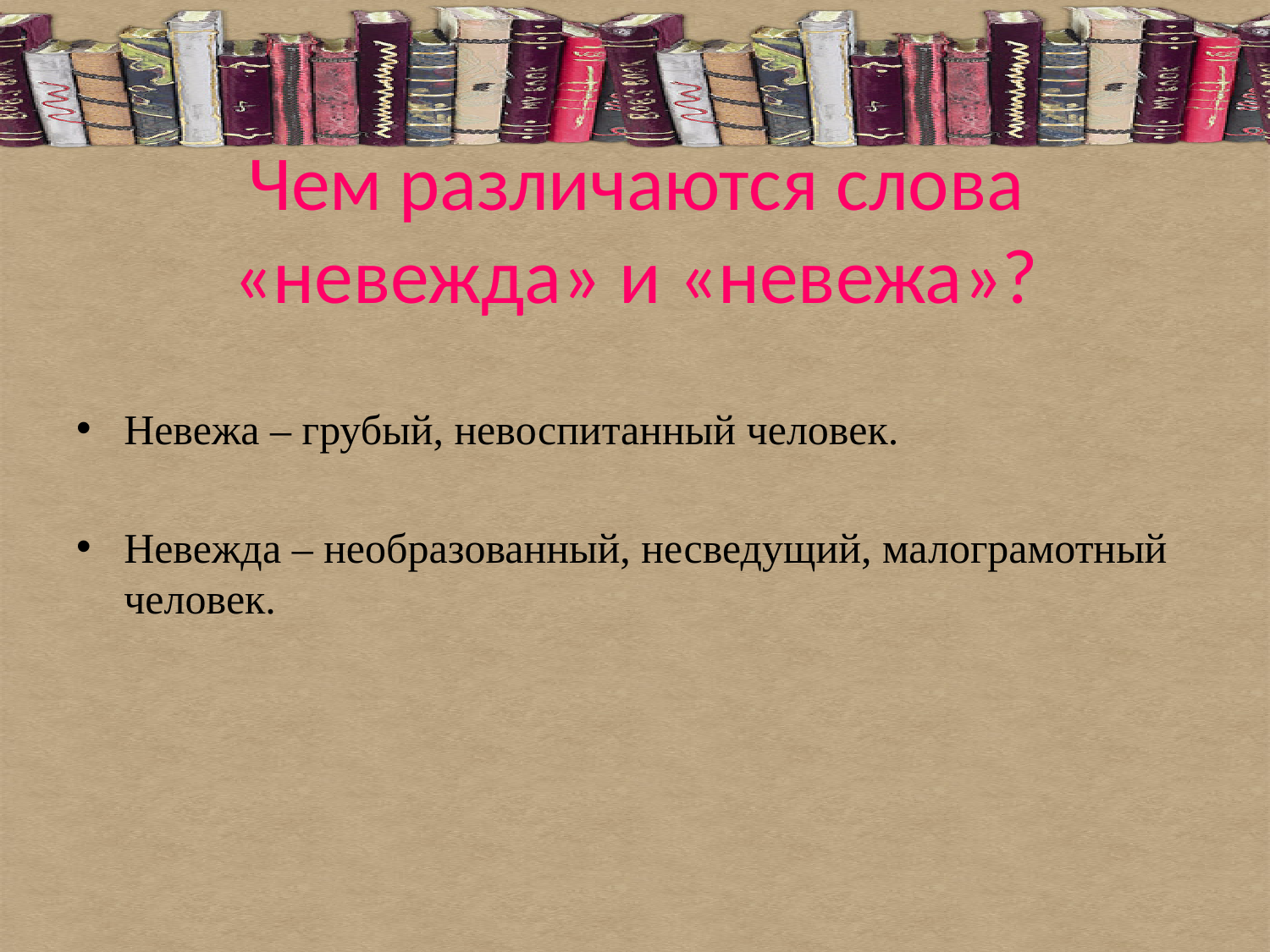

# Чем различаются слова «невежда» и «невежа»?
Невежа – грубый, невоспитанный человек.

Невежда – необразованный, несведущий, малограмотный человек.